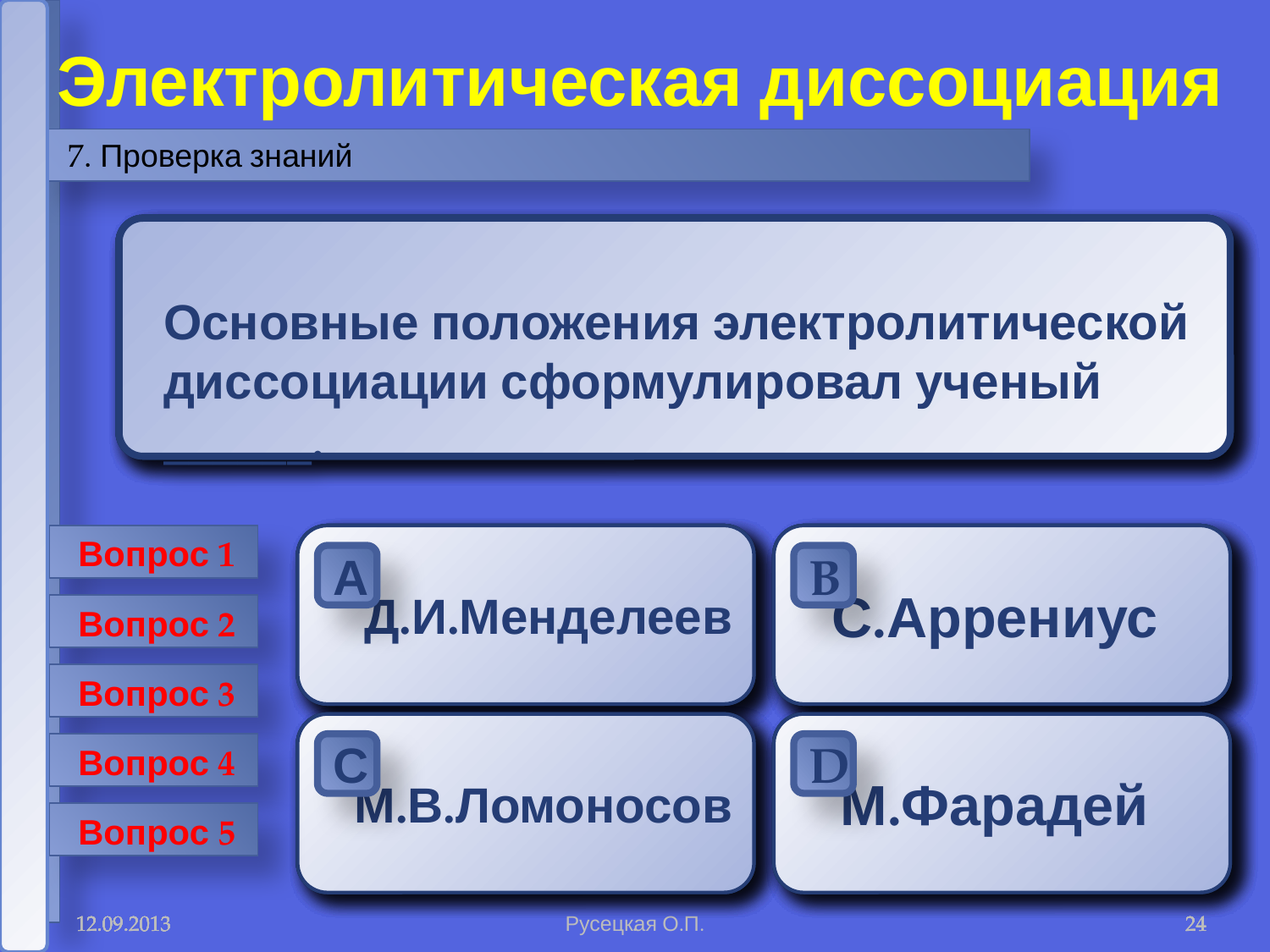

Электролитическая диссоциация
  7. Проверка знаний

Электролитическая диссоциация
в растворах – это процесс распада электролита  на __________ .
Электролитическая диссоциация электролитов в растворах протекает под действием   __________ .

Слабым электролитом является    _______ .

Электролитами не являются ________ .

Основные положения электролитической диссоциации сформулировал ученый ______.

  Вопрос 1

А
атомы
А

электрического
тока
А
KCl
А
оксиды
А
Д.И.Менделеев
А

B
ионы
B
катализатора
B
HNO3
B
кислоты
B
С.Аррениус
B
  Вопрос 2
  Вопрос 3

С
молекулы
С
молекул растворителя
С
NaOH
С
соли
С
М.В.Ломоносов
С

D
электроны
D
температуры
D
H2S
D
щелочи
D
М.Фарадей
D
  Вопрос 4
  Вопрос 5
12.09.2013
12.09.2013
12.09.2013
12.09.2013
12.09.2013
12.09.2013
Русецкая О.П.
.

.
24
24
24
24
24
24